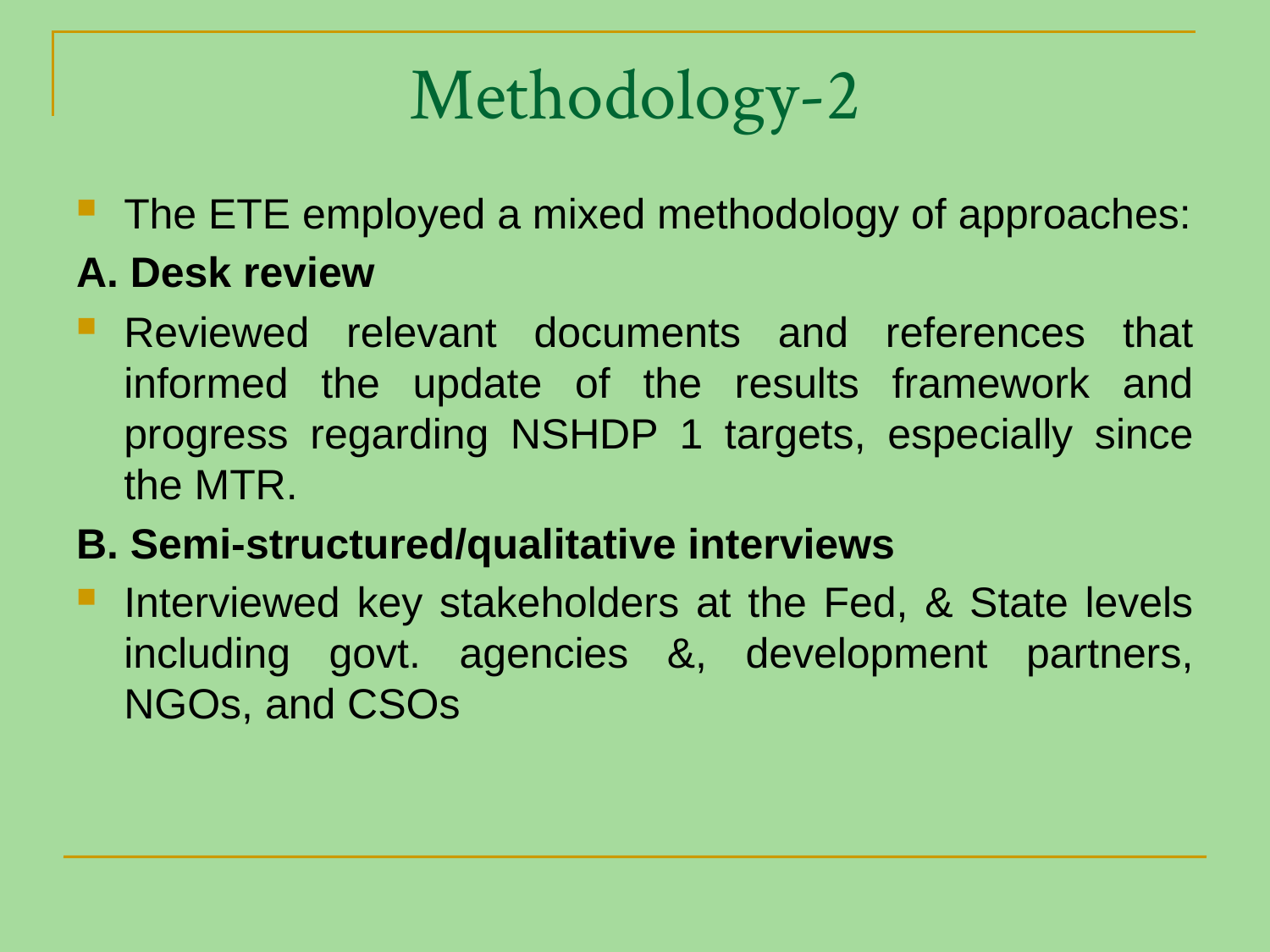

# Methodology-2
The ETE employed a mixed methodology of approaches:
A. Desk review
Reviewed relevant documents and references that informed the update of the results framework and progress regarding NSHDP 1 targets, especially since the MTR.
B. Semi-structured/qualitative interviews
Interviewed key stakeholders at the Fed, & State levels including govt. agencies &, development partners, NGOs, and CSOs